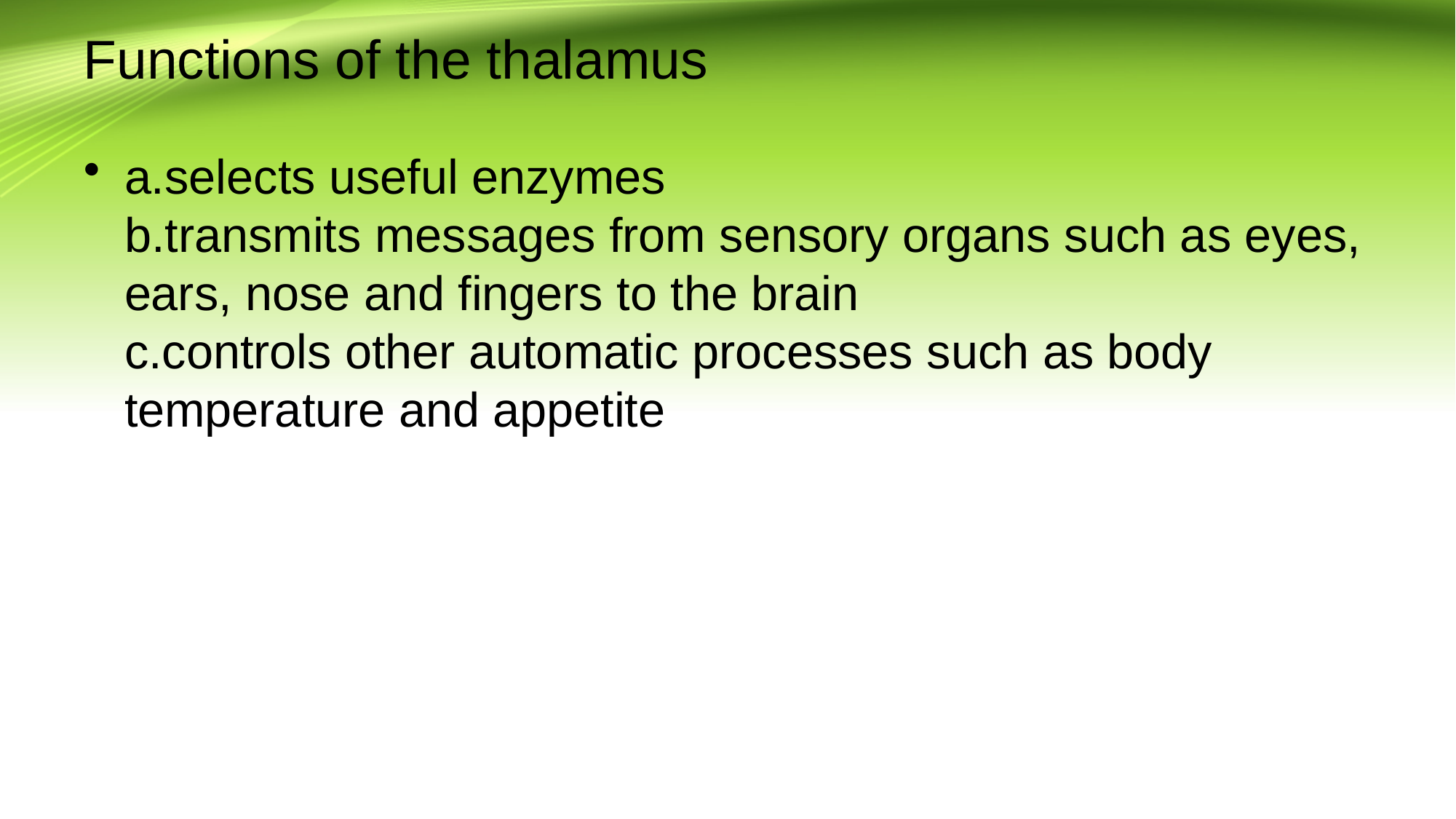

# Functions of the thalamus
а.selects useful enzymes
b.transmits messages from sensory organs such as eyes, ears, nose and fingers to the brain
с.controls other automatic processes such as body temperature and appetite